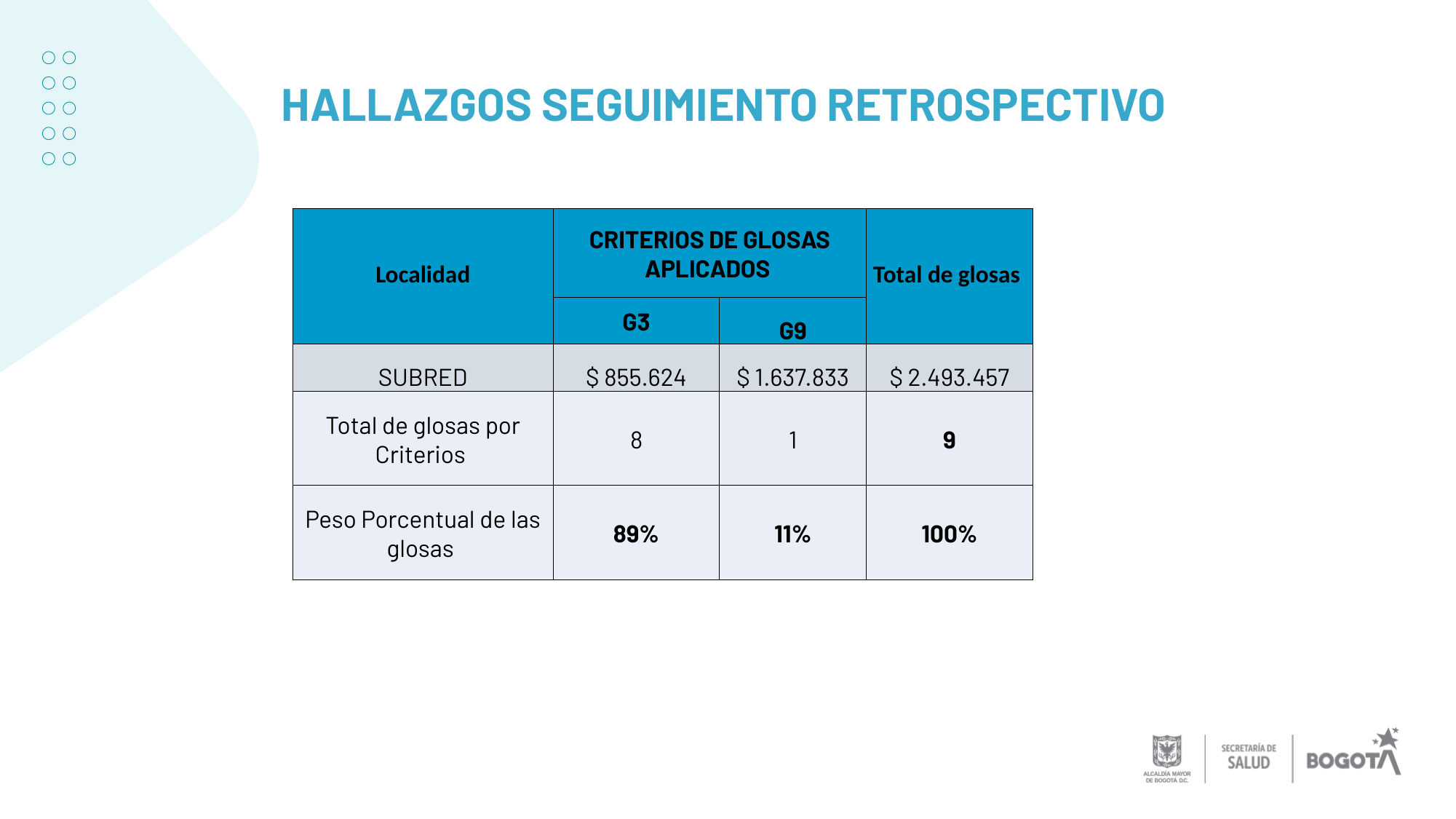

# HALLAZGOS SEGUIMIENTO RETROSPECTIVO
| Localidad | CRITERIOS DE GLOSAS APLICADOS |  | Total de glosas |
| --- | --- | --- | --- |
|  | G3 | G9 |  |
| SUBRED | $ 855.624 | $ 1.637.833 | $ 2.493.457 |
| Total de glosas por Criterios | 8 | 1 | 9 |
| Peso Porcentual de las glosas | 89% | 11% | 100% |